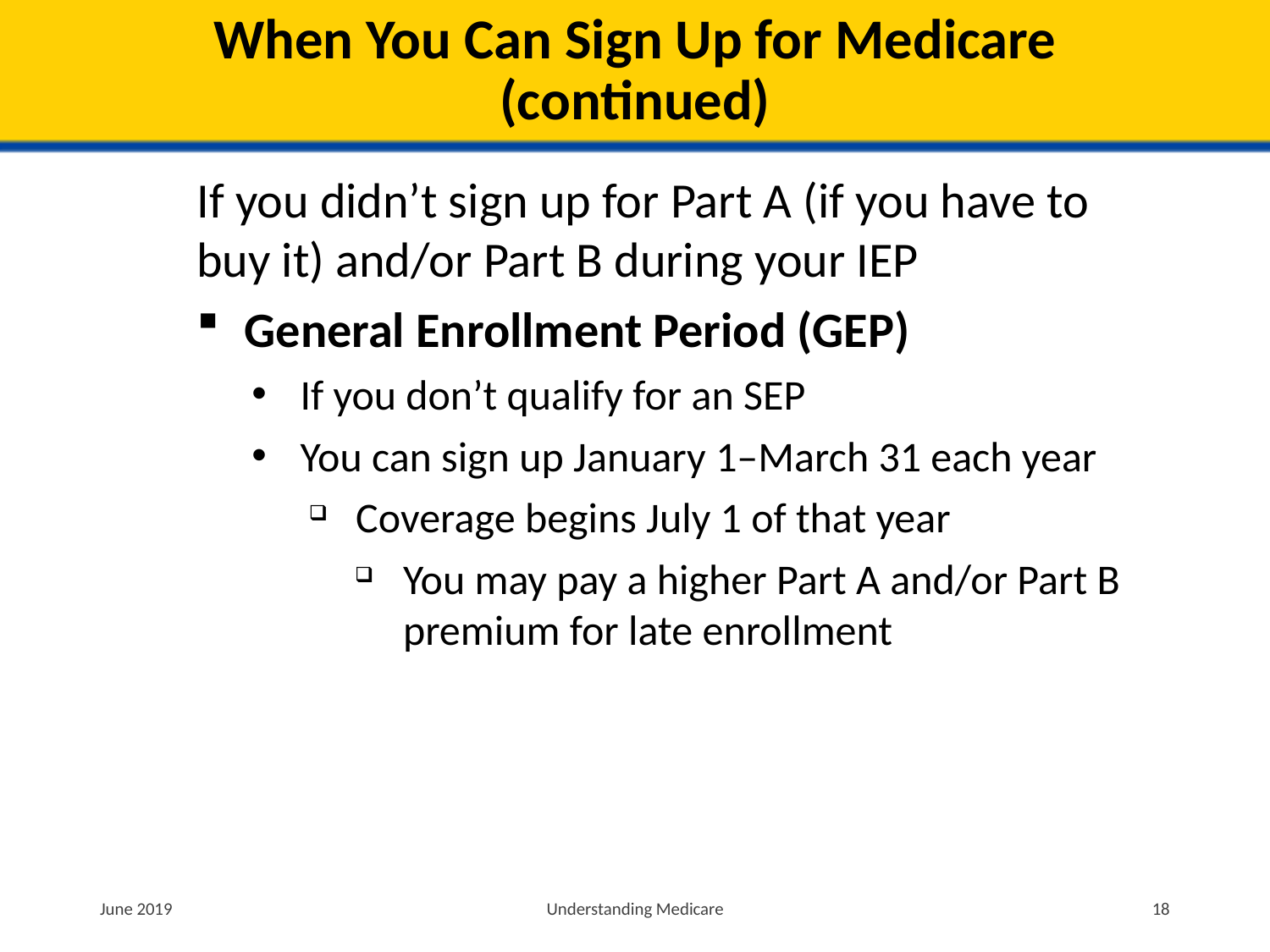

# When You Can Sign Up for Medicare (continued)
If you didn’t sign up for Part A (if you have to buy it) and/or Part B during your IEP
General Enrollment Period (GEP)
If you don’t qualify for an SEP
You can sign up January 1–March 31 each year
Coverage begins July 1 of that year
You may pay a higher Part A and/or Part B premium for late enrollment
June 2019
Understanding Medicare
18